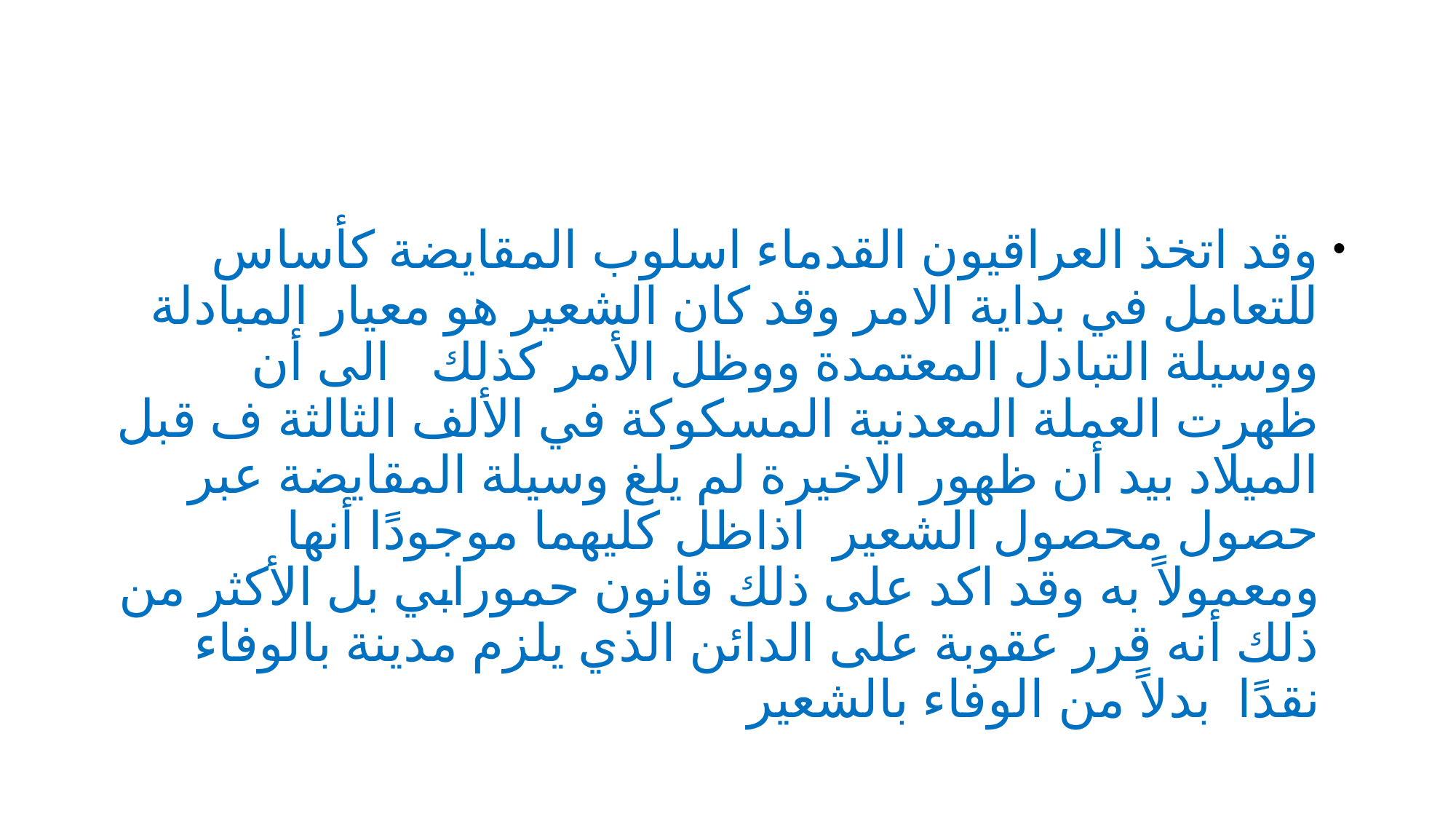

#
‏وقد اتخذ العراقيون القدماء اسلوب المقايضة كأساس للتعامل في بداية الامر وقد كان الشعير هو معيار المبادلة ووسيلة التبادل المعتمدة ووظل الأمر كذلك   الى أن ظهرت العملة المعدنية المسكوكة في الألف الثالثة ف قبل الميلاد بيد أن ظهور الاخيرة لم يلغ وسيلة المقايضة عبر حصول محصول الشعير  اذاظل كليهما موجودًا أنها ومعمولاً به وقد اكد على ذلك قانون حمورابي بل الأكثر من ذلك أنه قرر عقوبة على الدائن الذي يلزم مدينة بالوفاء نقدًا  بدلاً من الوفاء بالشعير